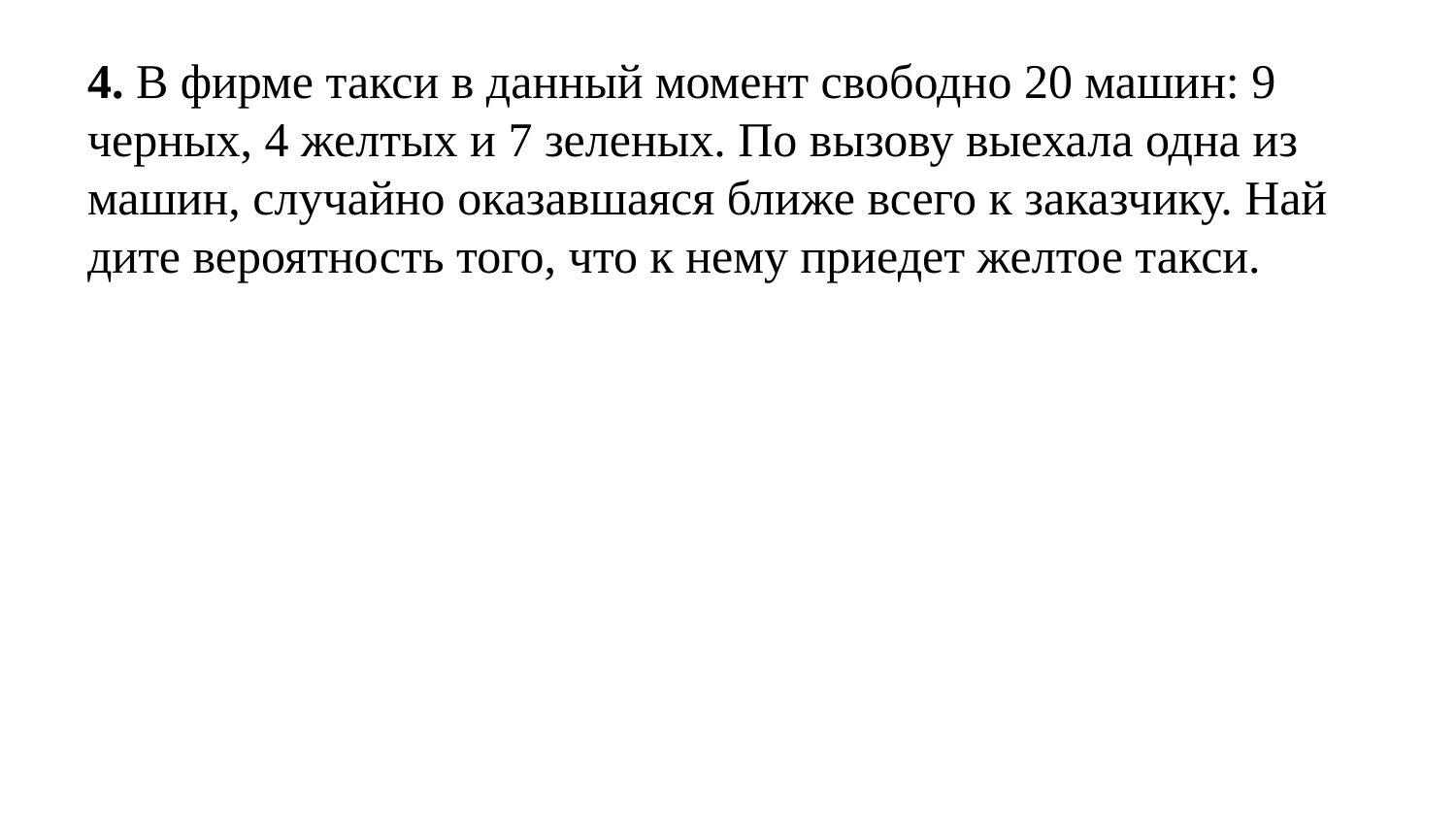

4. В фирме такси в дан­ный мо­мент сво­бод­но 20 машин: 9 черных, 4 жел­тых и 7 зеленых. По вы­зо­ву вы­еха­ла одна из машин, слу­чай­но ока­зав­ша­я­ся ближе всего к заказчику. Най­ди­те ве­ро­ят­ность того, что к нему при­е­дет жел­тое такси.